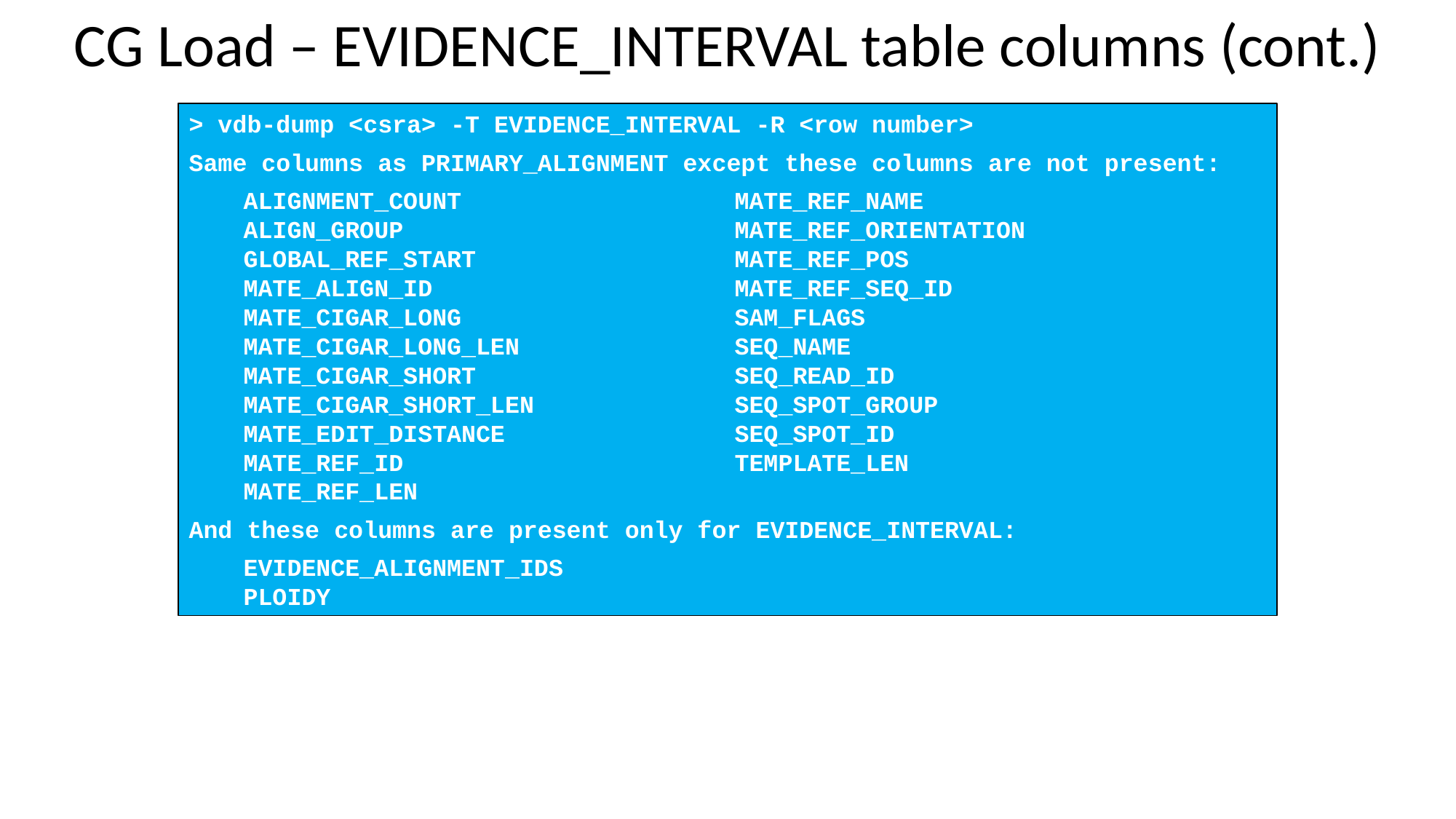

CG Load – EVIDENCE_INTERVAL table columns (cont.)
> vdb-dump <csra> -T EVIDENCE_INTERVAL -R <row number>
Same columns as PRIMARY_ALIGNMENT except these columns are not present:
ALIGNMENT_COUNT	MATE_REF_NAME
ALIGN_GROUP	MATE_REF_ORIENTATION
GLOBAL_REF_START	MATE_REF_POS
MATE_ALIGN_ID	MATE_REF_SEQ_ID
MATE_CIGAR_LONG	SAM_FLAGS
MATE_CIGAR_LONG_LEN	SEQ_NAME
MATE_CIGAR_SHORT	SEQ_READ_ID
MATE_CIGAR_SHORT_LEN	SEQ_SPOT_GROUP
MATE_EDIT_DISTANCE	SEQ_SPOT_ID
MATE_REF_ID	TEMPLATE_LEN
MATE_REF_LEN
And these columns are present only for EVIDENCE_INTERVAL:
EVIDENCE_ALIGNMENT_IDS
PLOIDY